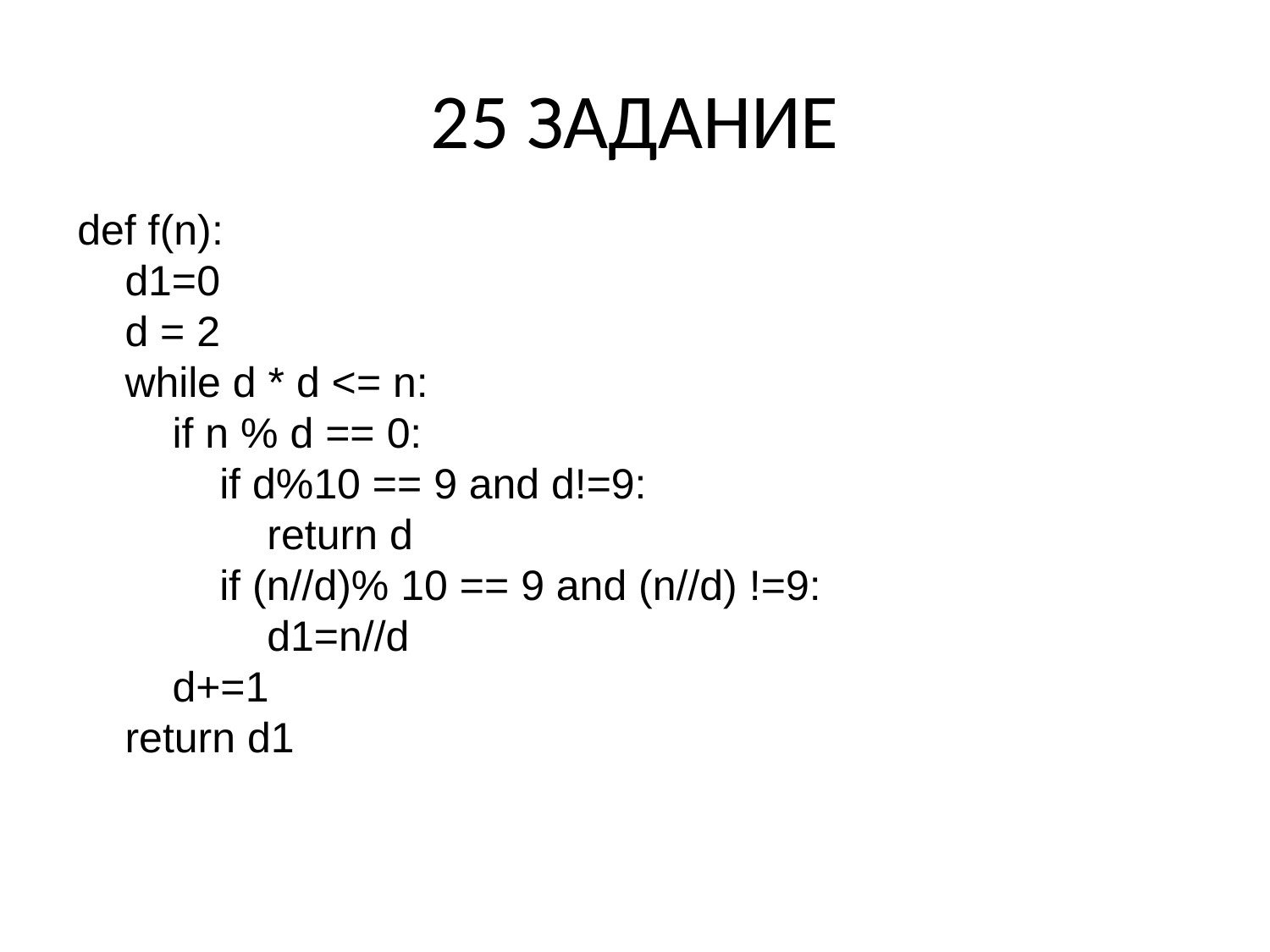

# 25 ЗАДАНИЕ
def f(n):
    d1=0
    d = 2
    while d * d <= n:
        if n % d == 0:
            if d%10 == 9 and d!=9:
                return d
            if (n//d)% 10 == 9 and (n//d) !=9:
                d1=n//d
        d+=1
    return d1